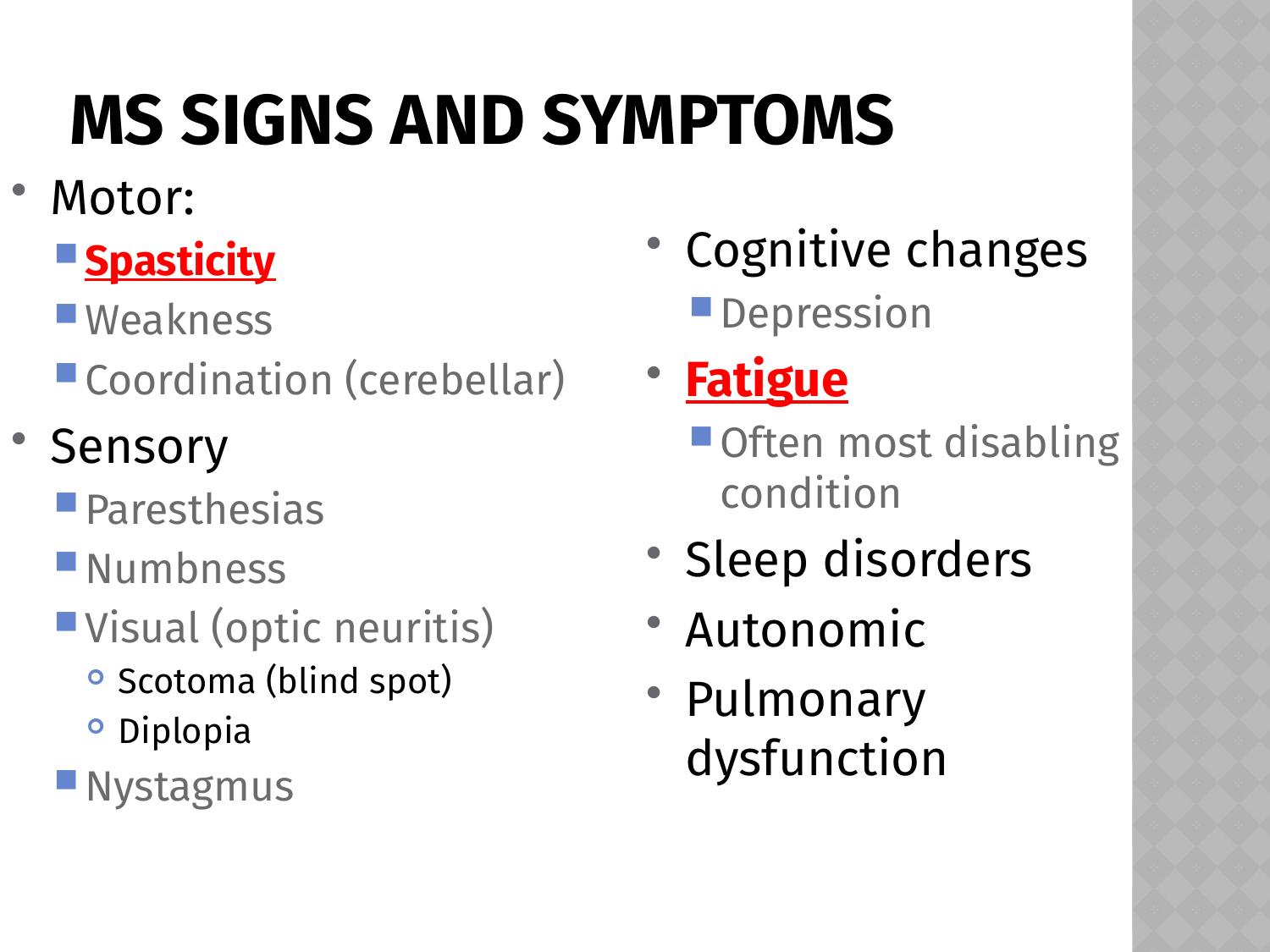

# MS Signs and Symptoms
Motor:
Spasticity
Weakness
Coordination (cerebellar)
Sensory
Paresthesias
Numbness
Visual (optic neuritis)
Scotoma (blind spot)
Diplopia
Nystagmus
Cognitive changes
Depression
Fatigue
Often most disabling condition
Sleep disorders
Autonomic
Pulmonary dysfunction